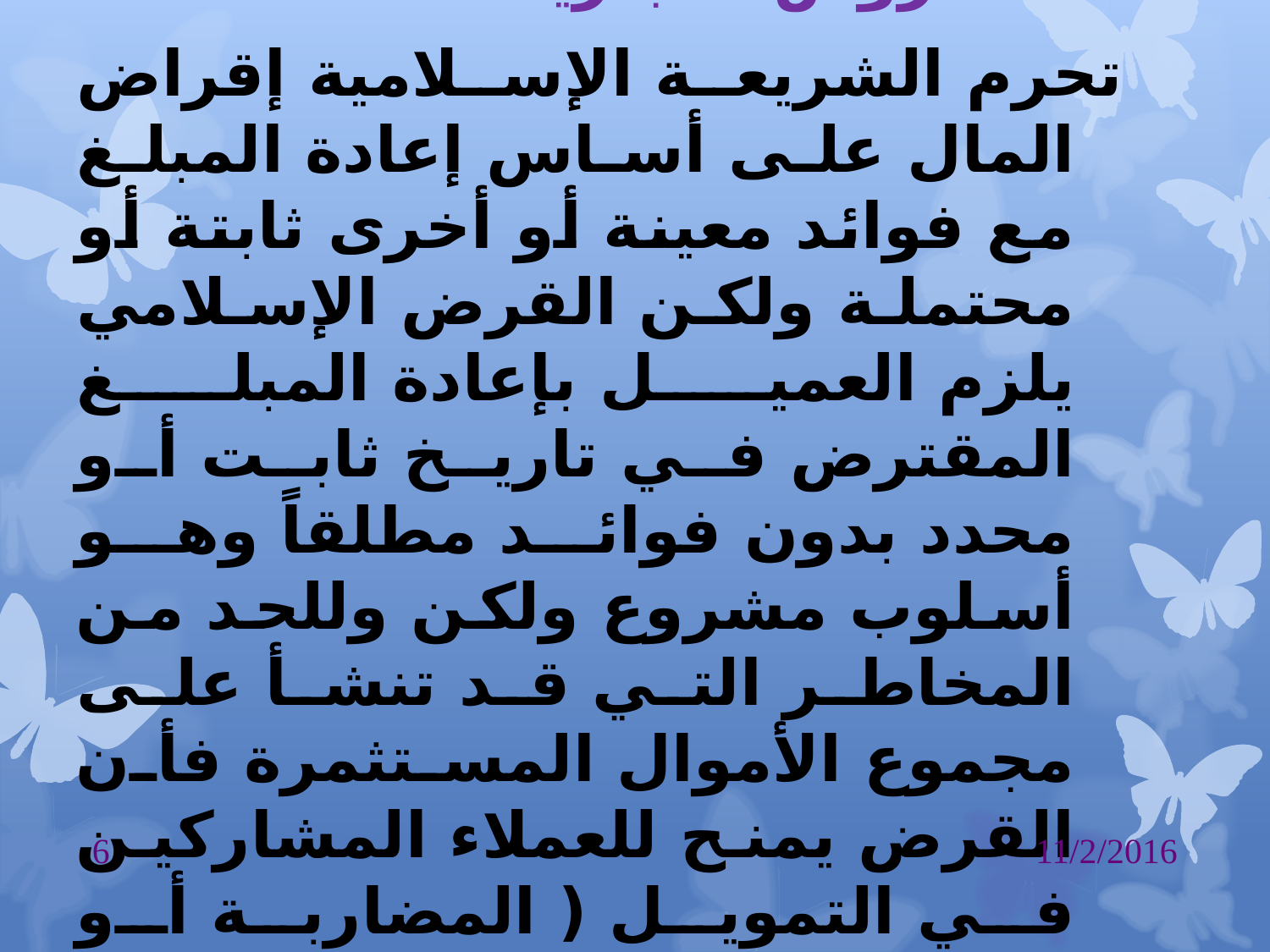

6- القروض التجارية
تحرم الشريعة الإسلامية إقراض المال على أساس إعادة المبلغ مع فوائد معينة أو أخرى ثابتة أو محتملة ولكن القرض الإسلامي يلزم العميل بإعادة المبلغ المقترض في تاريخ ثابت أو محدد بدون فوائد مطلقاً وهو أسلوب مشروع ولكن وللحد من المخاطر التي قد تنشأ على مجموع الأموال المستثمرة فأن القرض يمنح للعملاء المشاركين في التمويل ( المضاربة أو المشاركة ) .
6
 11/2/2016